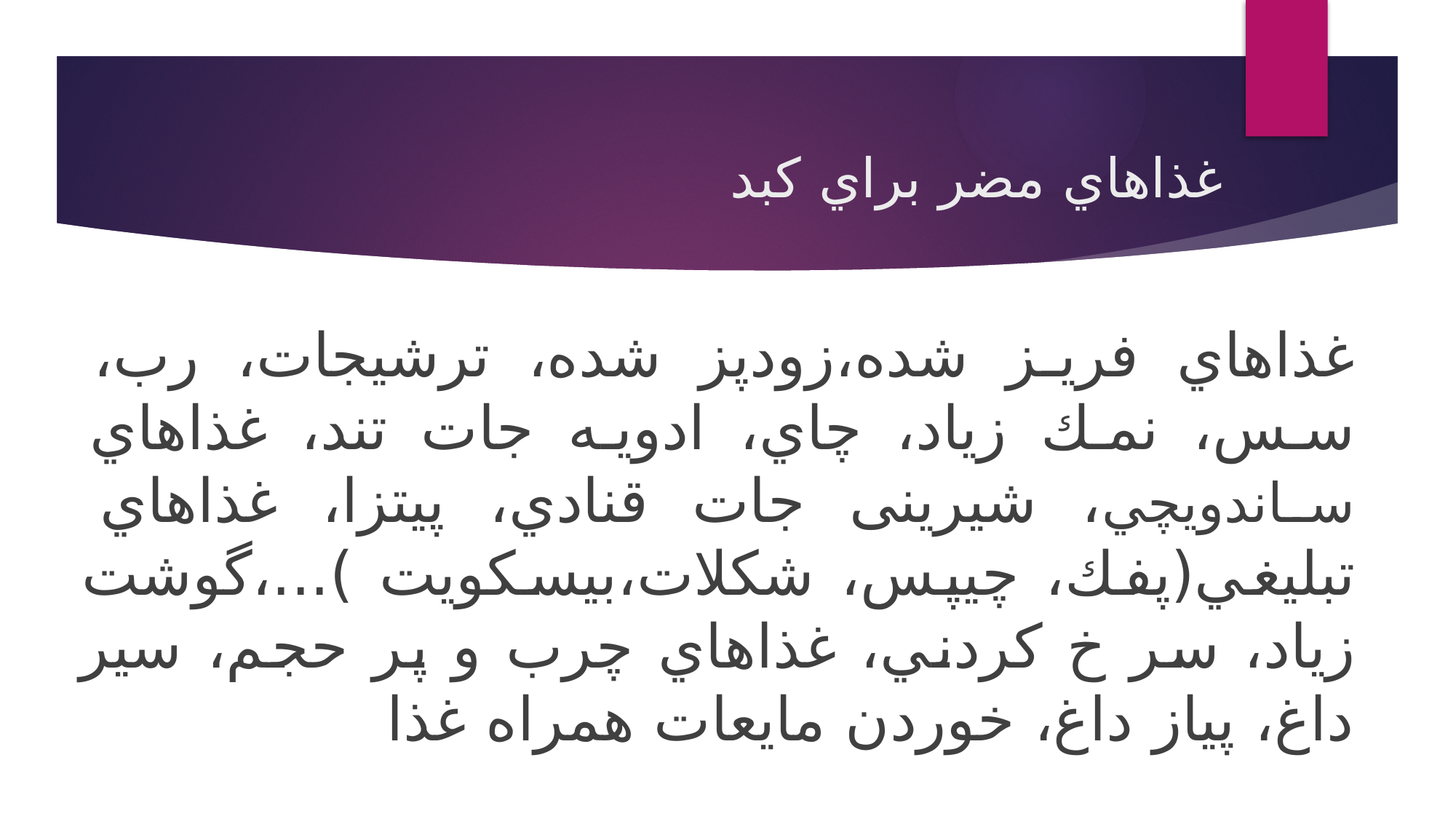

# غذاهاي مضر براي كبد
غذاهاي فريز شده،زودپز شده، ترشيجات، رب، سس، نمك زياد، چاي، ادويه جات تند، غذاهاي ساندويچي، شيرينی جات قنادي، پيتزا، غذاهاي تبليغي(پفك، چيپس، شكلات،بيسكويت )...،گوشت زياد، سر خ كردني، غذاهاي چرب و پر حجم، سير داغ، پياز داغ، خوردن مايعات همراه غذا